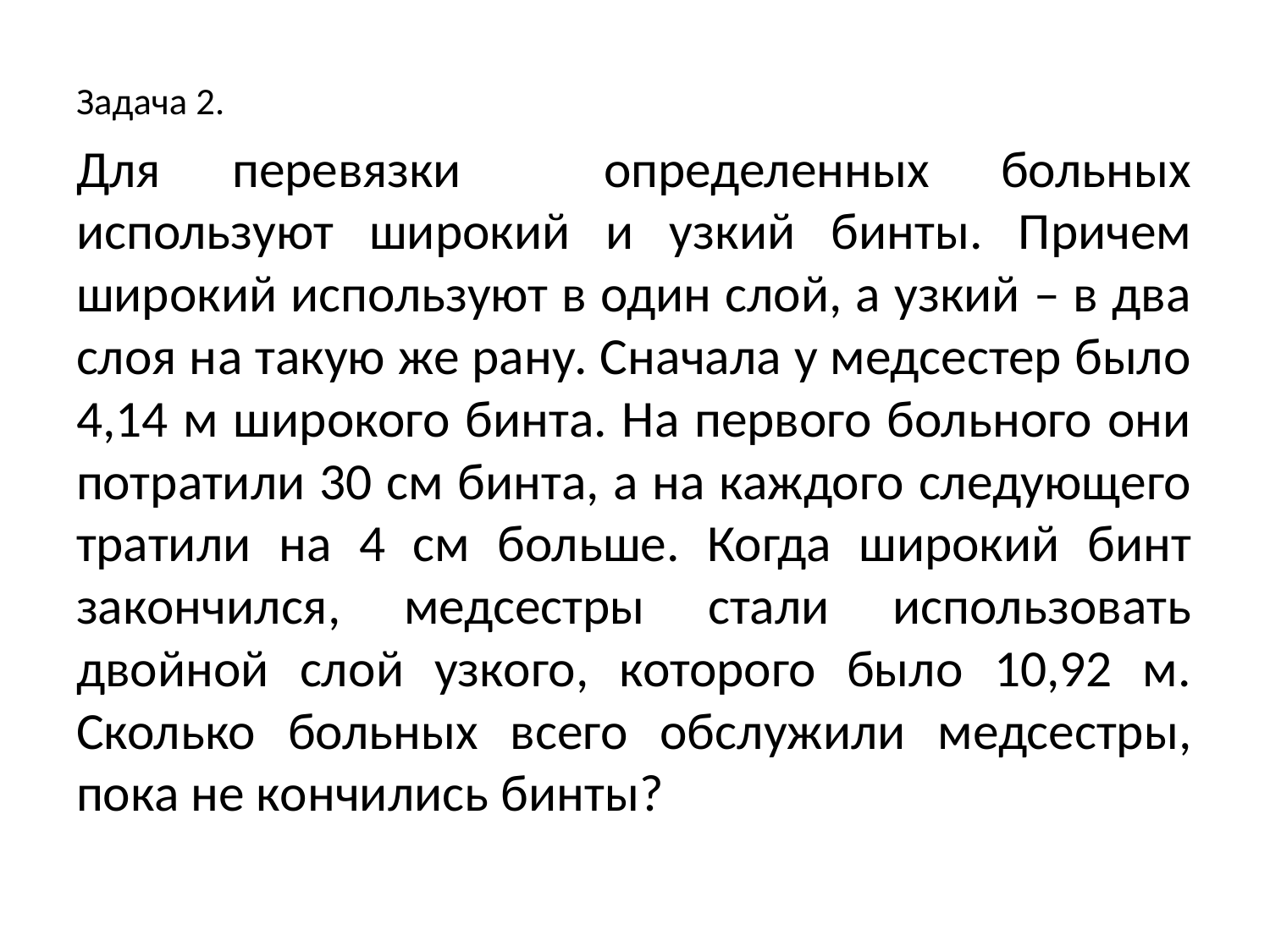

Задача 2.
Для перевязки  определенных больных используют широкий и узкий бинты. Причем широкий используют в один слой, а узкий – в два слоя на такую же рану. Сначала у медсестер было 4,14 м широкого бинта. На первого больного они потратили 30 см бинта, а на каждого следующего тратили на 4 см больше. Когда широкий бинт закончился, медсестры стали использовать двойной слой узкого, которого было 10,92 м. Сколько больных всего обслужили медсестры, пока не кончились бинты?